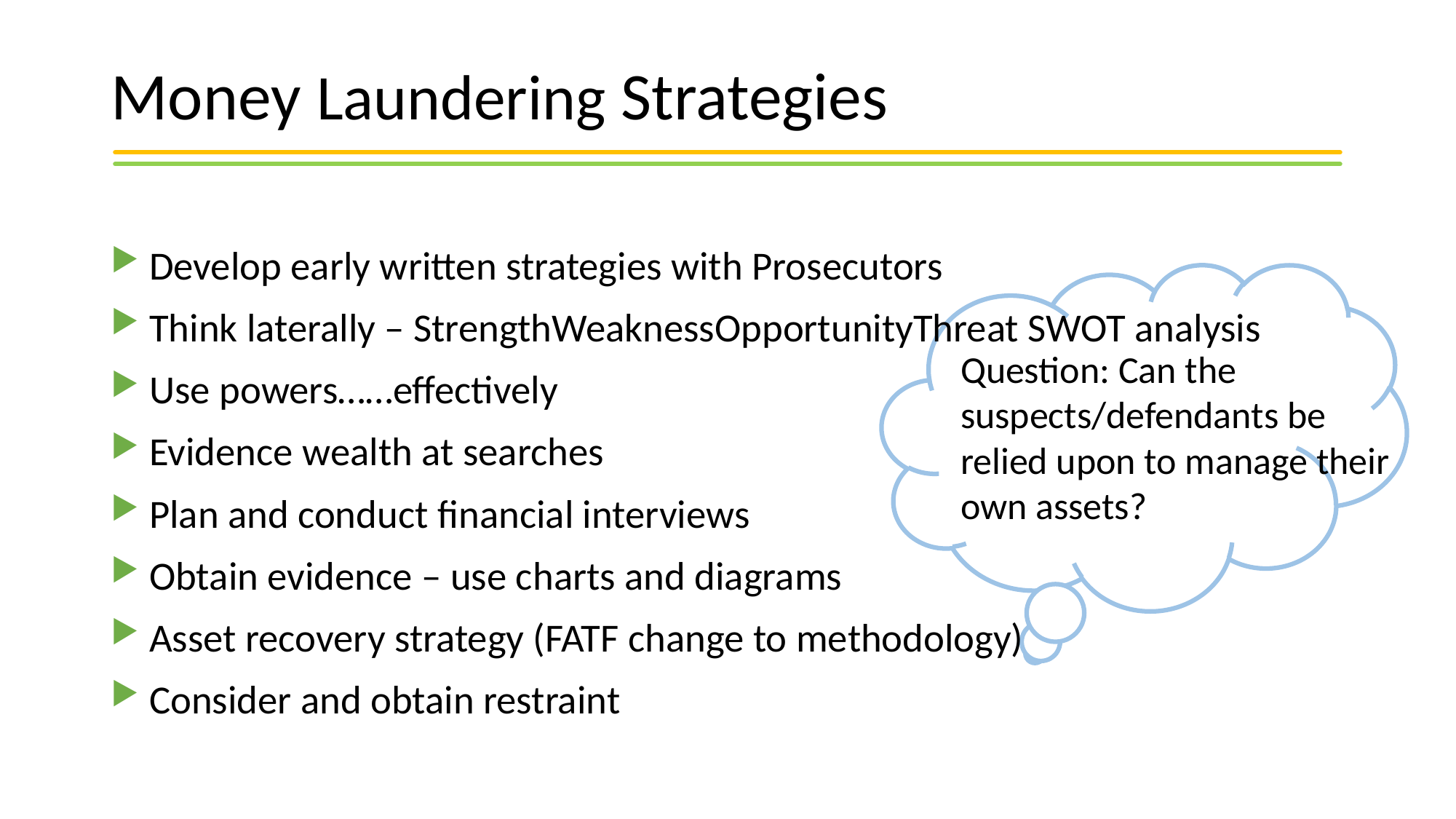

# Money Laundering Strategies
Develop early written strategies with Prosecutors
Think laterally – StrengthWeaknessOpportunityThreat SWOT analysis
Use powers……effectively
Evidence wealth at searches
Plan and conduct financial interviews
Obtain evidence – use charts and diagrams
Asset recovery strategy (FATF change to methodology)
Consider and obtain restraint

Question: Can the suspects/defendants be relied upon to manage their own assets?